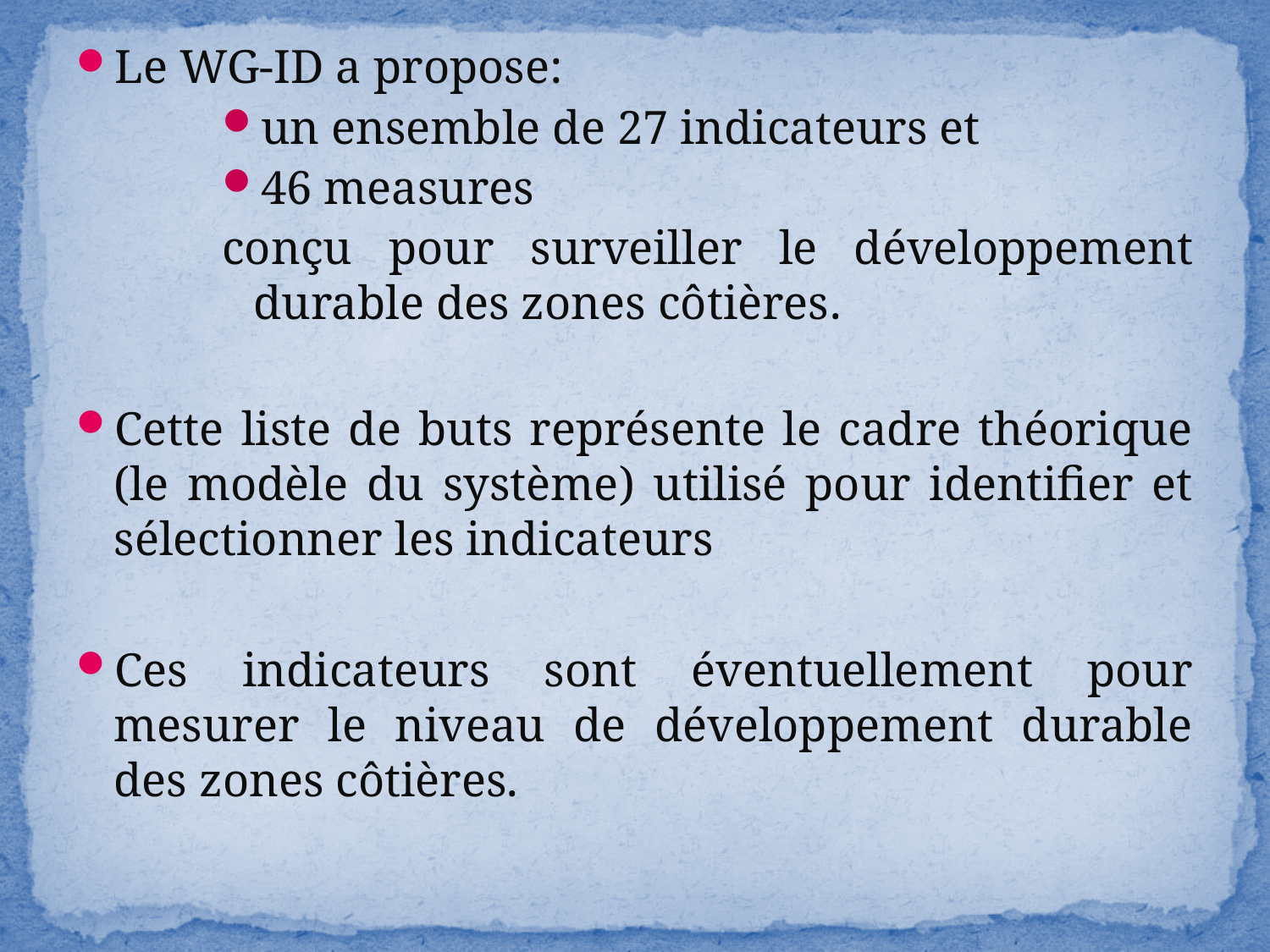

Le WG-ID a propose:
un ensemble de 27 indicateurs et
46 measures
conçu pour surveiller le développement durable des zones côtières.

Cette liste de buts représente le cadre théorique (le modèle du système) utilisé pour identifier et sélectionner les indicateurs

Ces indicateurs sont éventuellement pour mesurer le niveau de développement durable des zones côtières.